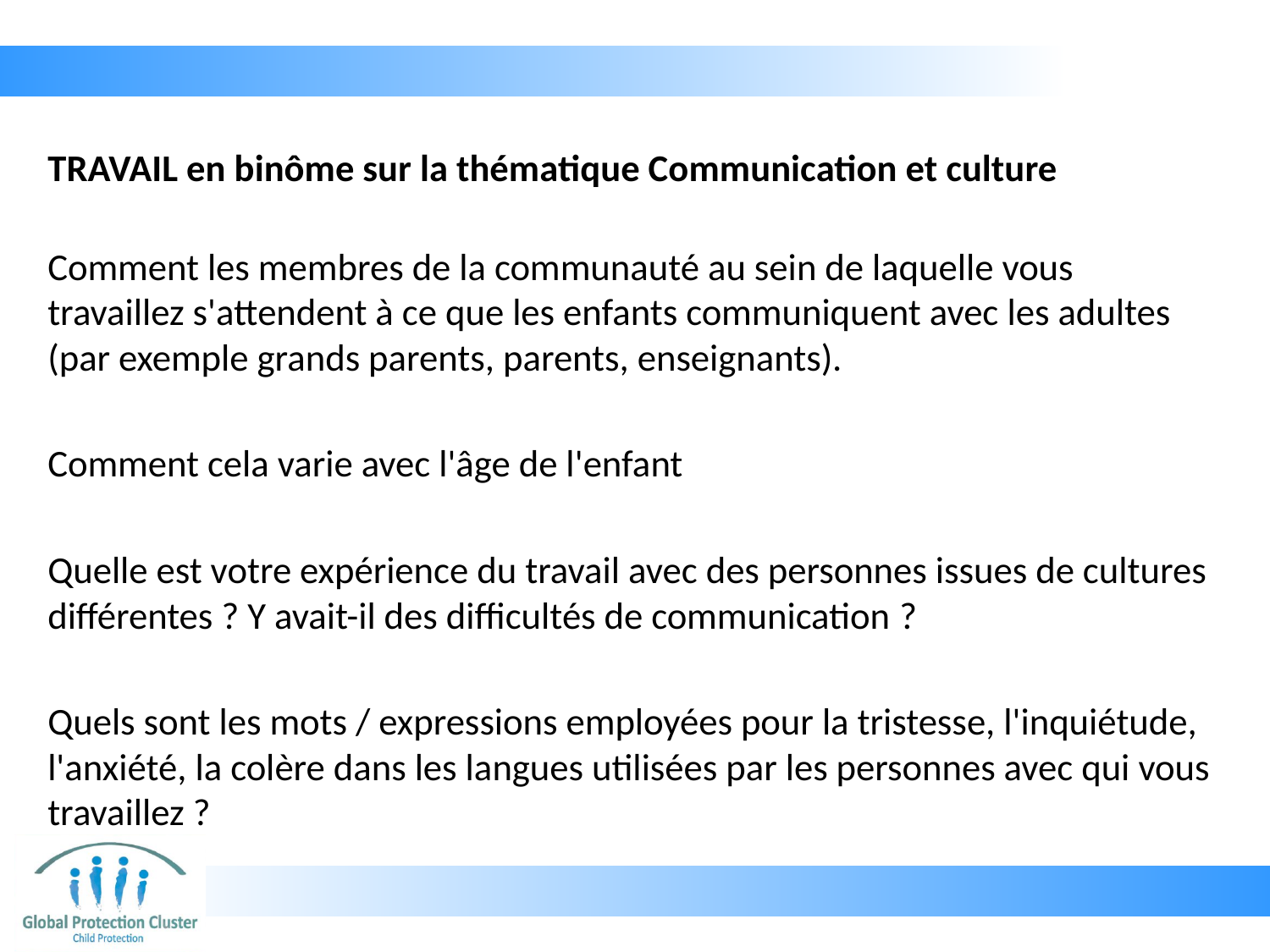

# TRAVAIL en binôme sur la thématique Communication et culture
Comment les membres de la communauté au sein de laquelle vous travaillez s'attendent à ce que les enfants communiquent avec les adultes (par exemple grands parents, parents, enseignants).

Comment cela varie avec l'âge de l'enfant

Quelle est votre expérience du travail avec des personnes issues de cultures différentes ? Y avait-il des difficultés de communication ?

Quels sont les mots / expressions employées pour la tristesse, l'inquiétude, l'anxiété, la colère dans les langues utilisées par les personnes avec qui vous travaillez ?